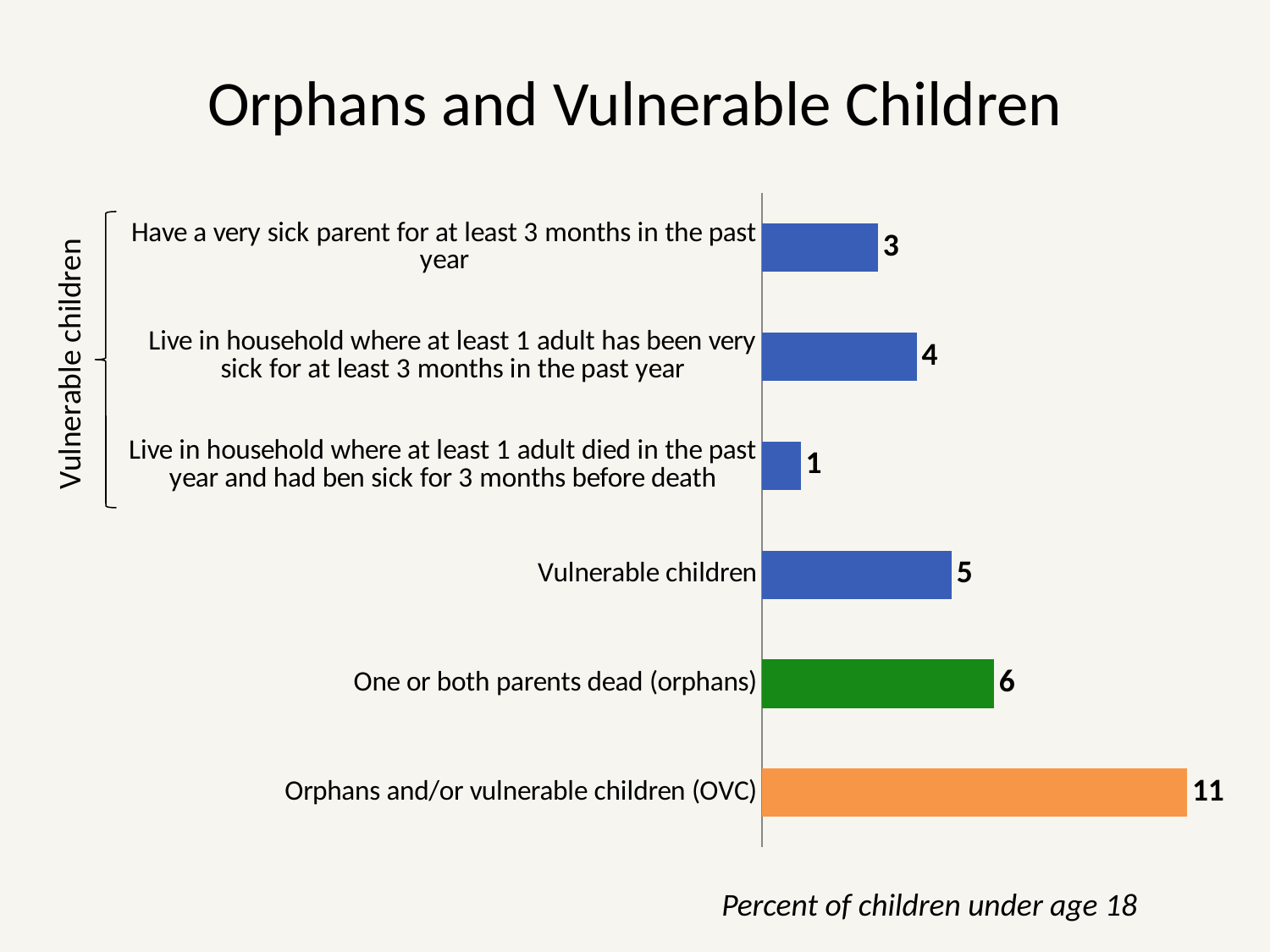

# Orphans and Vulnerable Children

### Chart

| Category | Series 1 |
|---|---|
| Orphans and/or vulnerable children (OVC) | 11.0 |
| One or both parents dead (orphans) | 6.0 |
| Vulnerable children | 4.9 |
| Live in household where at least 1 adult died in the past year and had ben sick for 3 months before death | 1.0 |
| Live in household where at least 1 adult has been very sick for at least 3 months in the past year | 4.0 |
| Have a very sick parent for at least 3 months in the past year | 3.0 |
Vulnerable children
Percent of children under age 18